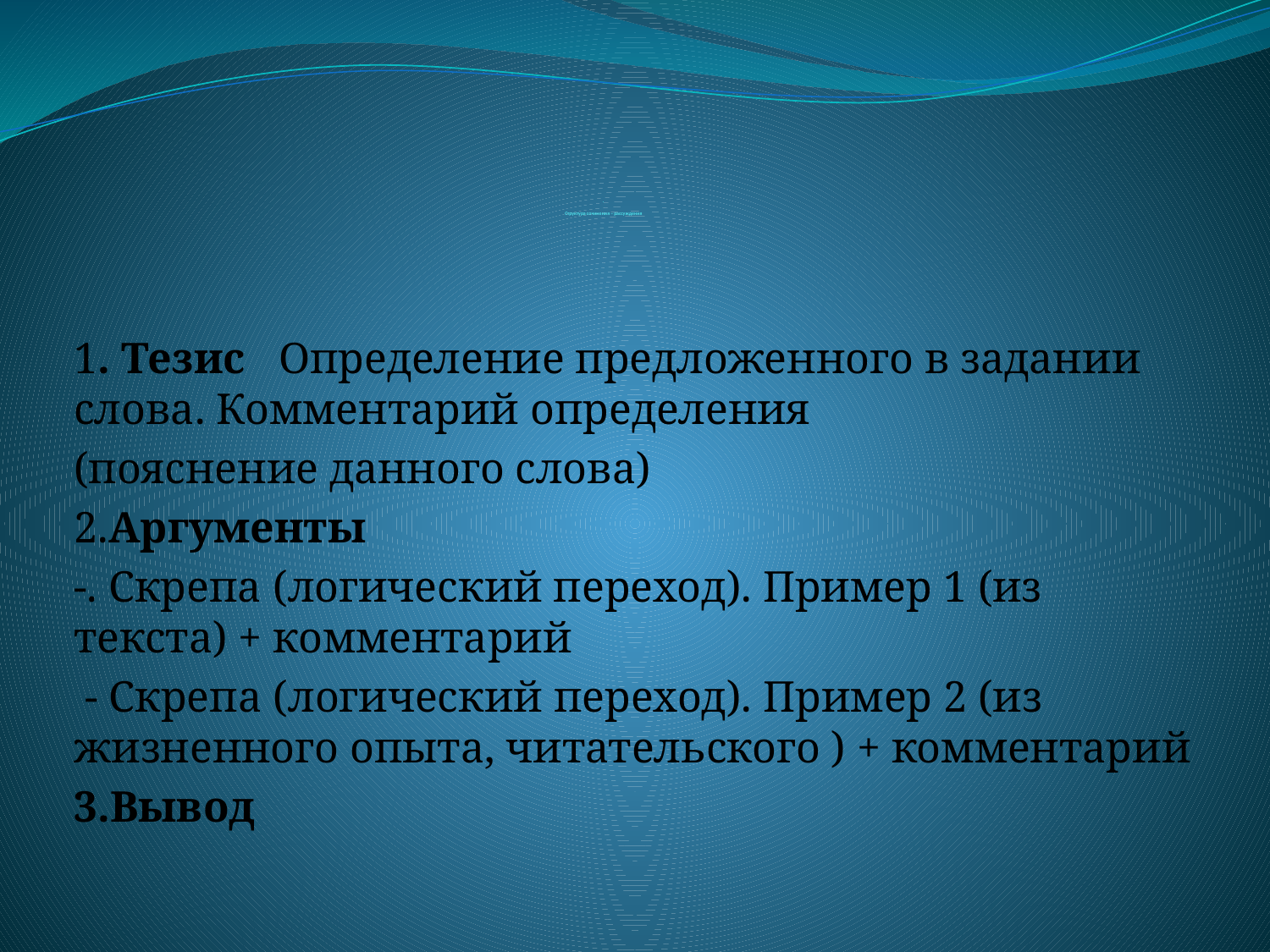

# . Структура сочинения – рассуждения

1. Тезис   Определение предложенного в задании слова. Комментарий определения
(пояснение данного слова)
2.Аргументы
-. Скрепа (логический переход). Пример 1 (из текста) + комментарий
 - Скрепа (логический переход). Пример 2 (из жизненного опыта, читательского ) + комментарий
3.Вывод